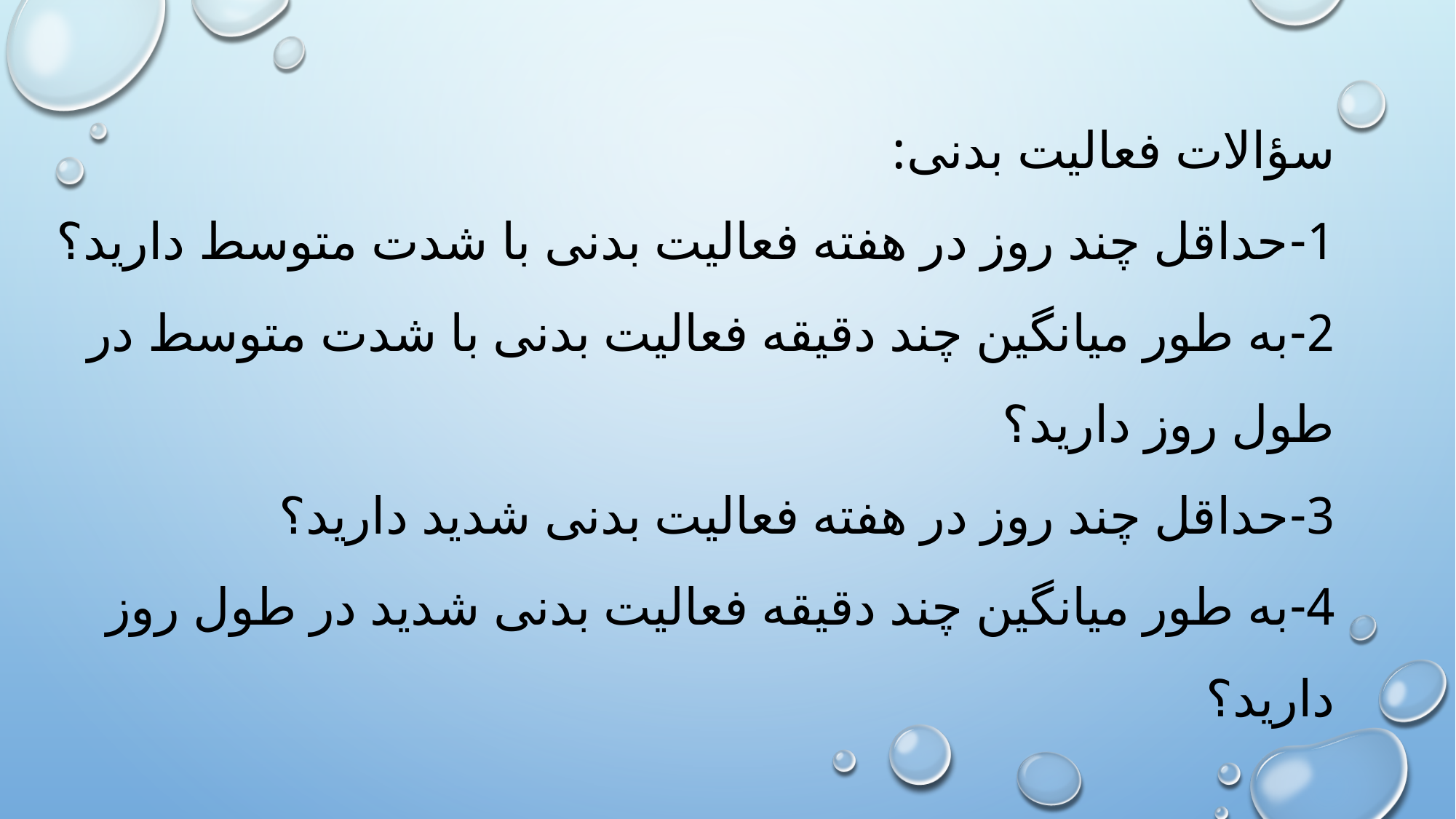

# سؤالات فعالیت بدنی: 1-حداقل چند روز در هفته فعالیت بدنی با شدت متوسط دارید؟ 2-به طور میانگین چند دقیقه فعالیت بدنی با شدت متوسط در طول روز دارید؟ 3-حداقل چند روز در هفته فعالیت بدنی شدید دارید؟ 4-به طور میانگین چند دقیقه فعالیت بدنی شدید در طول روز دارید؟